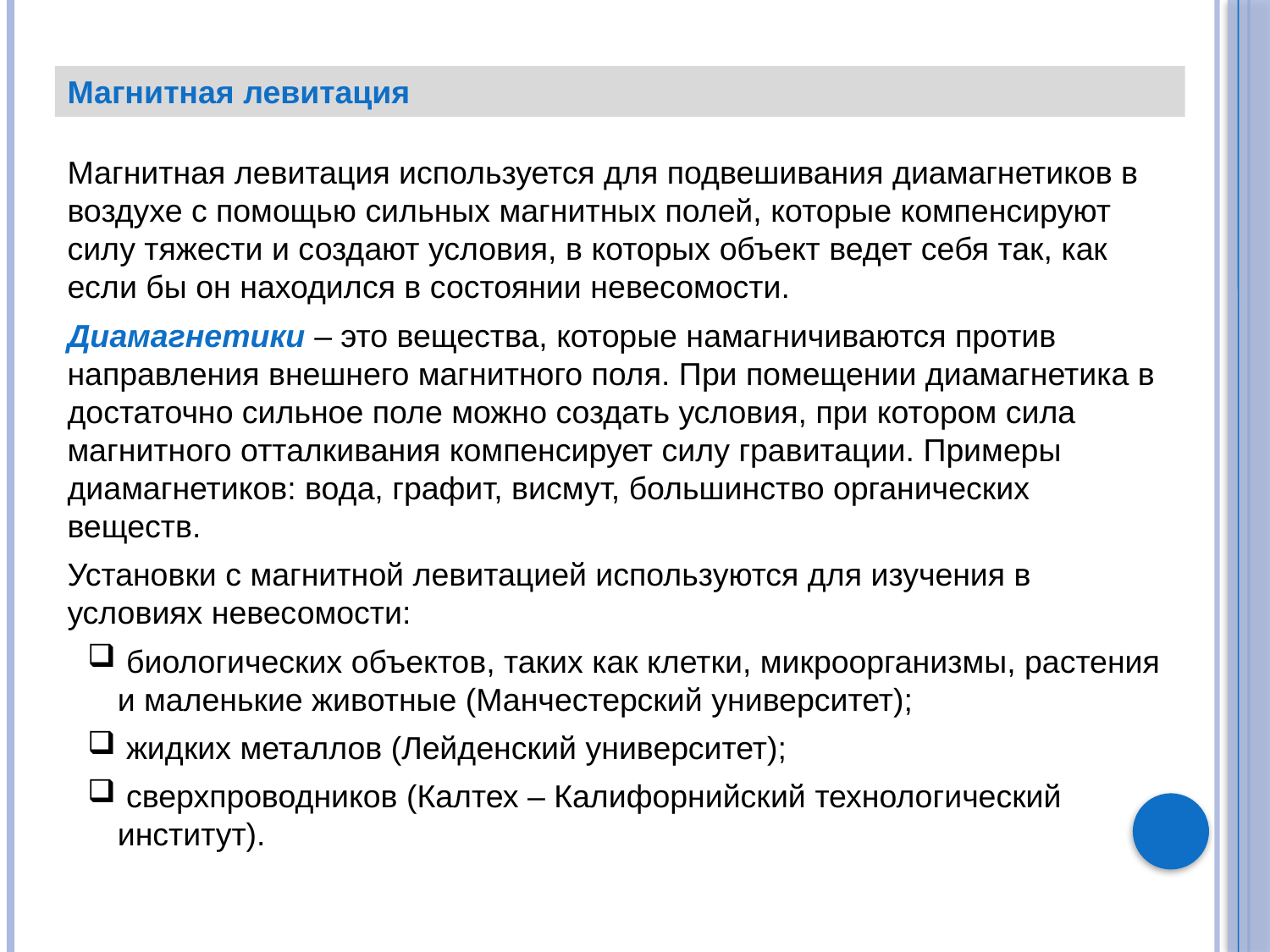

Магнитная левитация
Магнитная левитация используется для подвешивания диамагнетиков в воздухе с помощью сильных магнитных полей, которые компенсируют силу тяжести и создают условия, в которых объект ведет себя так, как если бы он находился в состоянии невесомости.
Диамагнетики – это вещества, которые намагничиваются против направления внешнего магнитного поля. При помещении диамагнетика в достаточно сильное поле можно создать условия, при котором сила магнитного отталкивания компенсирует силу гравитации. Примеры диамагнетиков: вода, графит, висмут, большинство органических веществ.
Установки с магнитной левитацией используются для изучения в условиях невесомости:
 биологических объектов, таких как клетки, микроорганизмы, растения и маленькие животные (Манчестерский университет);
 жидких металлов (Лейденский университет);
 сверхпроводников (Калтех – Калифорнийский технологический институт).